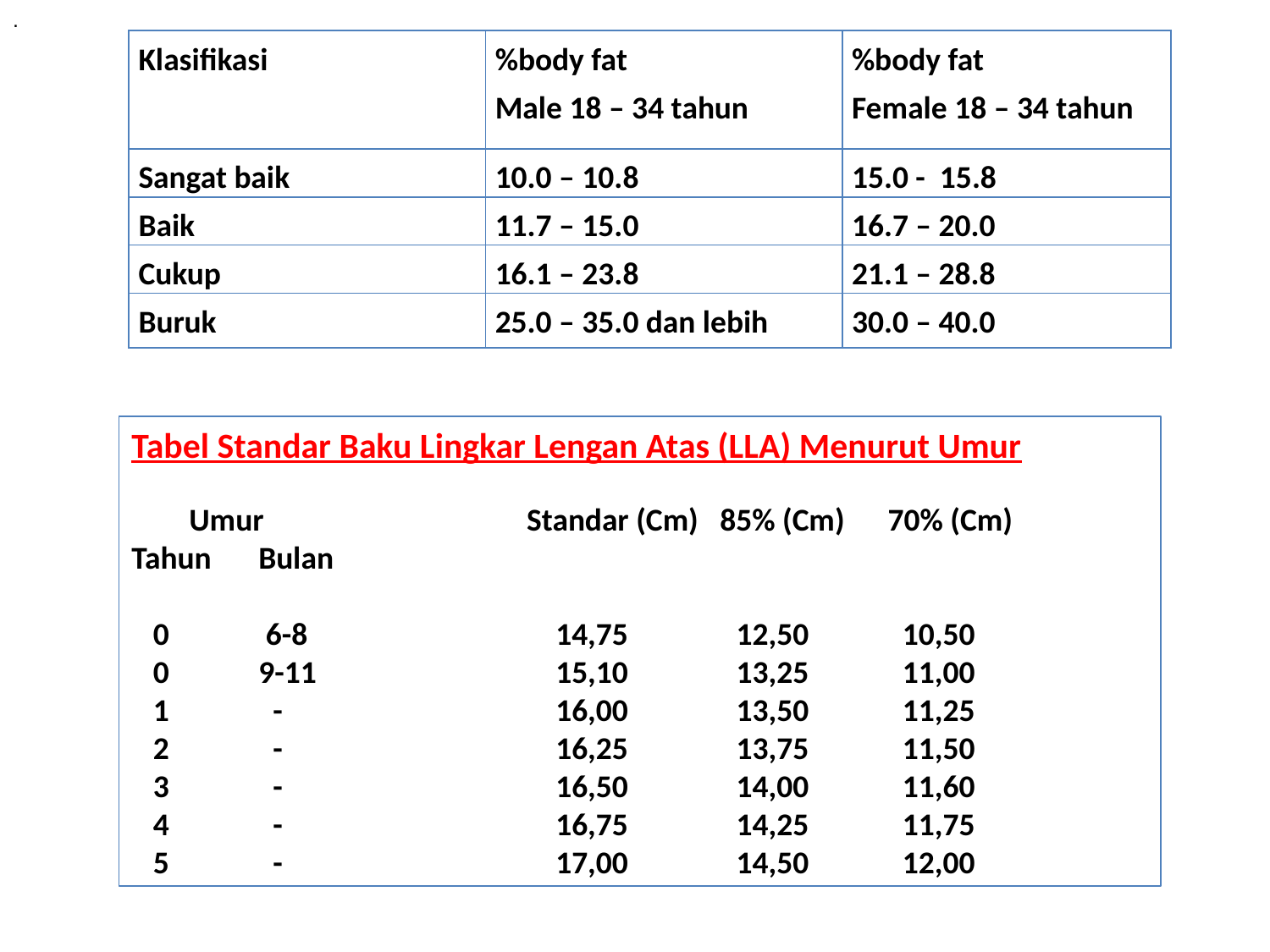

.
| Klasifikasi | %body fat Male 18 – 34 tahun | %body fat Female 18 – 34 tahun |
| --- | --- | --- |
| Sangat baik | 10.0 – 10.8 | 15.0 -  15.8 |
| Baik | 11.7 – 15.0 | 16.7 – 20.0 |
| Cukup | 16.1 – 23.8 | 21.1 – 28.8 |
| Buruk | 25.0 – 35.0 dan lebih | 30.0 – 40.0 |
Tabel Standar Baku Lingkar Lengan Atas (LLA) Menurut Umur

        Umur     		  Standar (Cm)   85% (Cm)      70% (Cm)
Tahun     	Bulan

   0      	 6-8       		      14,75               12,50             10,50
   0      	9-11      		      15,10               13,25             11,00
   1      	  -         		      16,00               13,50             11,25
   2        	  -         		      16,25               13,75             11,50
   3        	  -         		      16,50               14,00             11,60
   4        	  -          		      16,75               14,25             11,75
   5        	  -         		      17,00               14,50             12,00